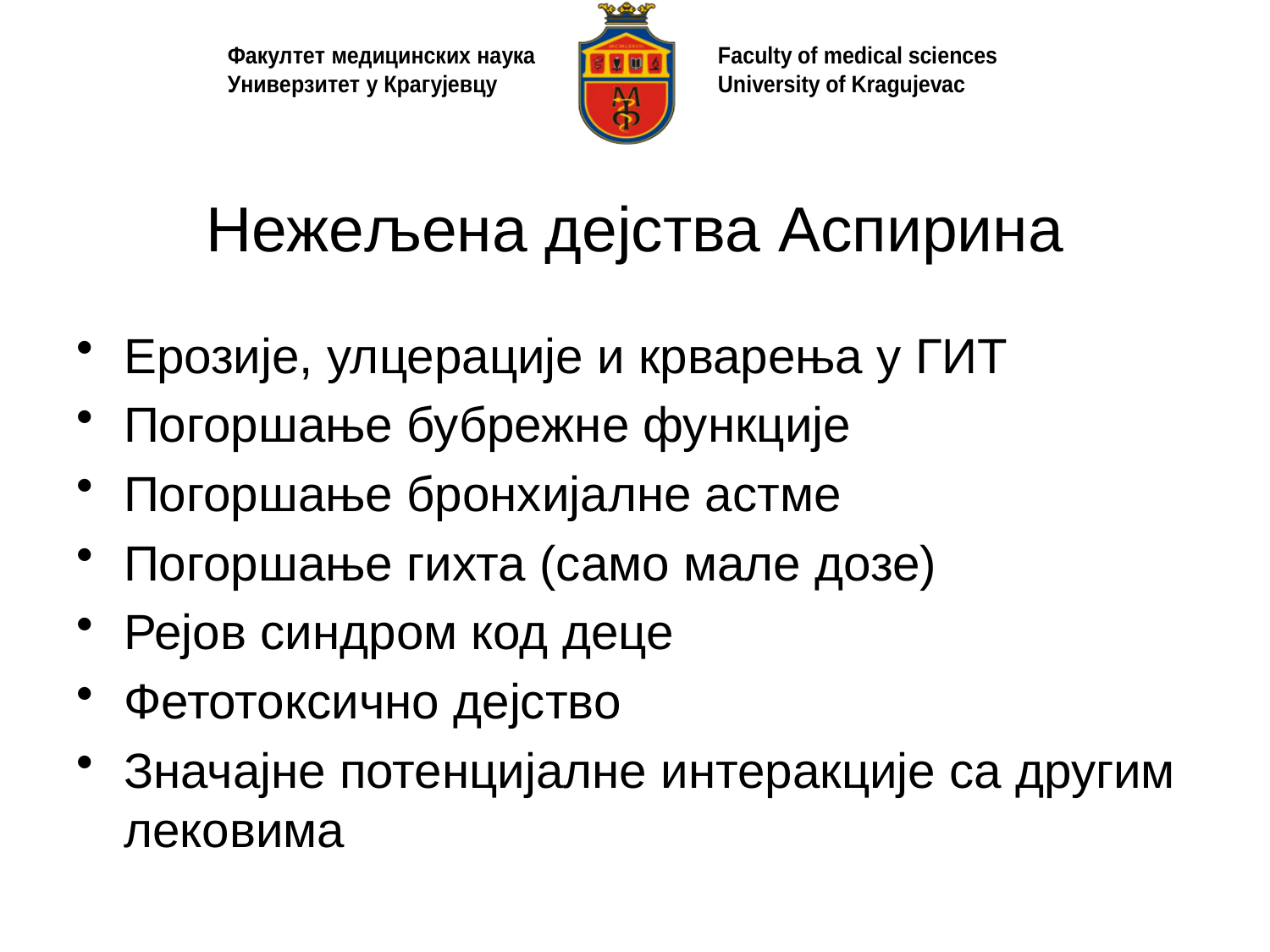

# Нежељена дејства Аспирина
Ерозије, улцерације и крварења у ГИТ
Погоршање бубрежне функције
Погоршање бронхијалне астме
Погоршање гихта (само мале дозе)
Рејов синдром код деце
Фетотоксично дејство
Значајне потенцијалне интеракције са другим лековима